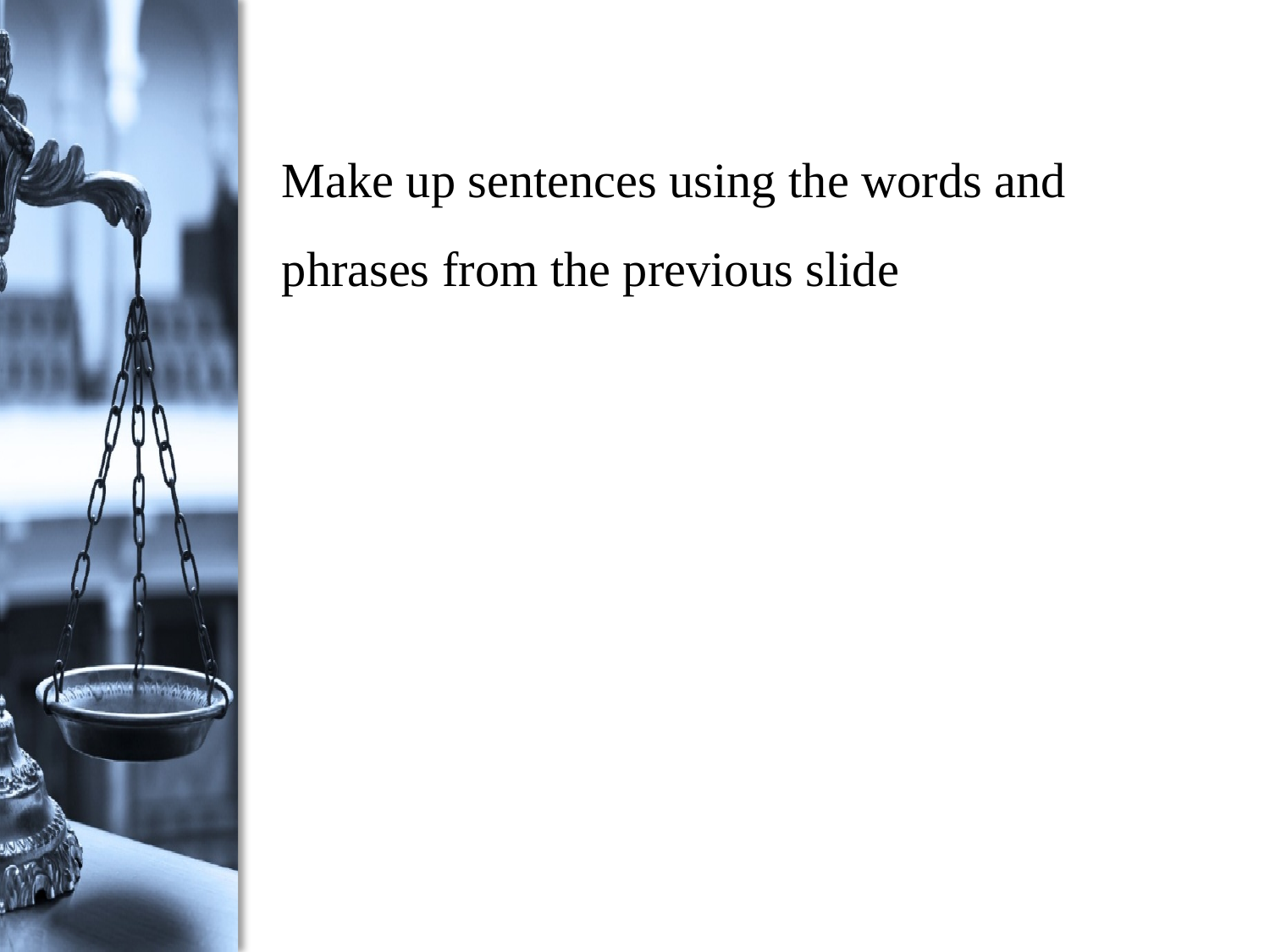

Make up sentences using the words and phrases from the previous slide